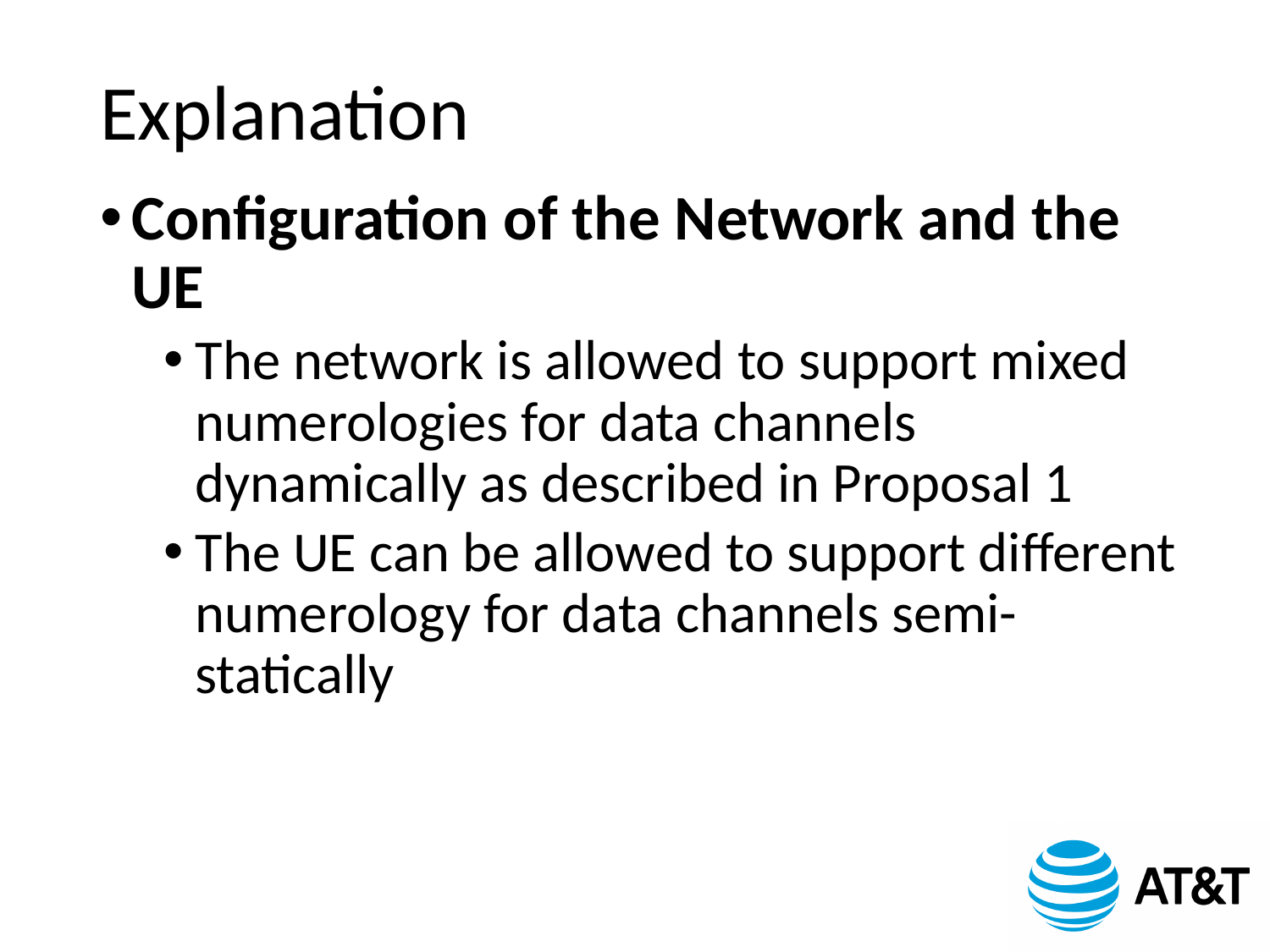

# Explanation
Configuration of the Network and the UE
The network is allowed to support mixed numerologies for data channels dynamically as described in Proposal 1
The UE can be allowed to support different numerology for data channels semi-statically